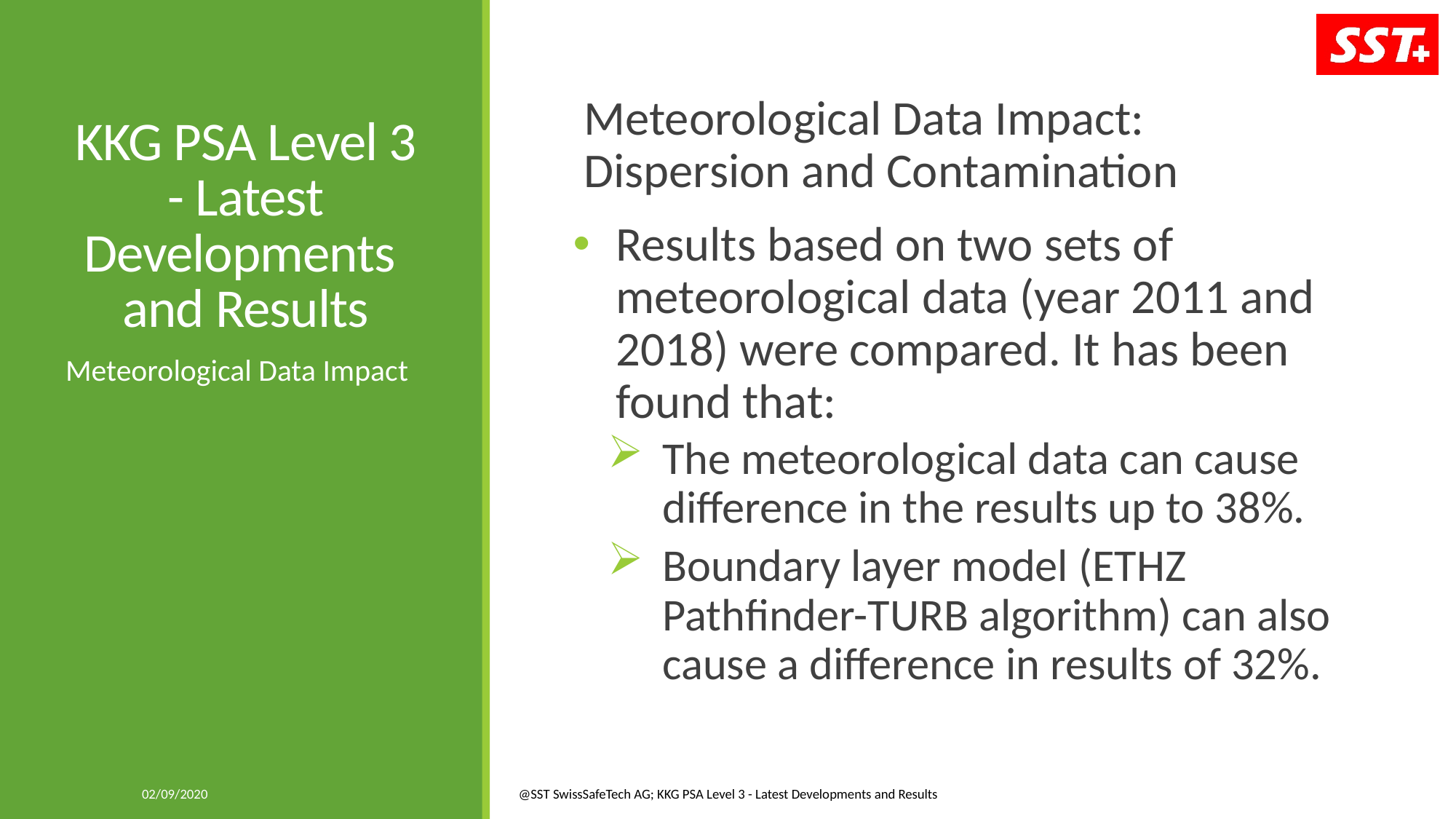

# KKG PSA Level 3 - Latest Developments and Results
Meteorological Data Impact: Dispersion and Contamination
Results based on two sets of meteorological data (year 2011 and 2018) were compared. It has been found that:
The meteorological data can cause difference in the results up to 38%.
Boundary layer model (ETHZ Pathfinder-TURB algorithm) can also cause a difference in results of 32%.
Meteorological Data Impact
02/09/2020
@SST SwissSafeTech AG; KKG PSA Level 3 - Latest Developments and Results